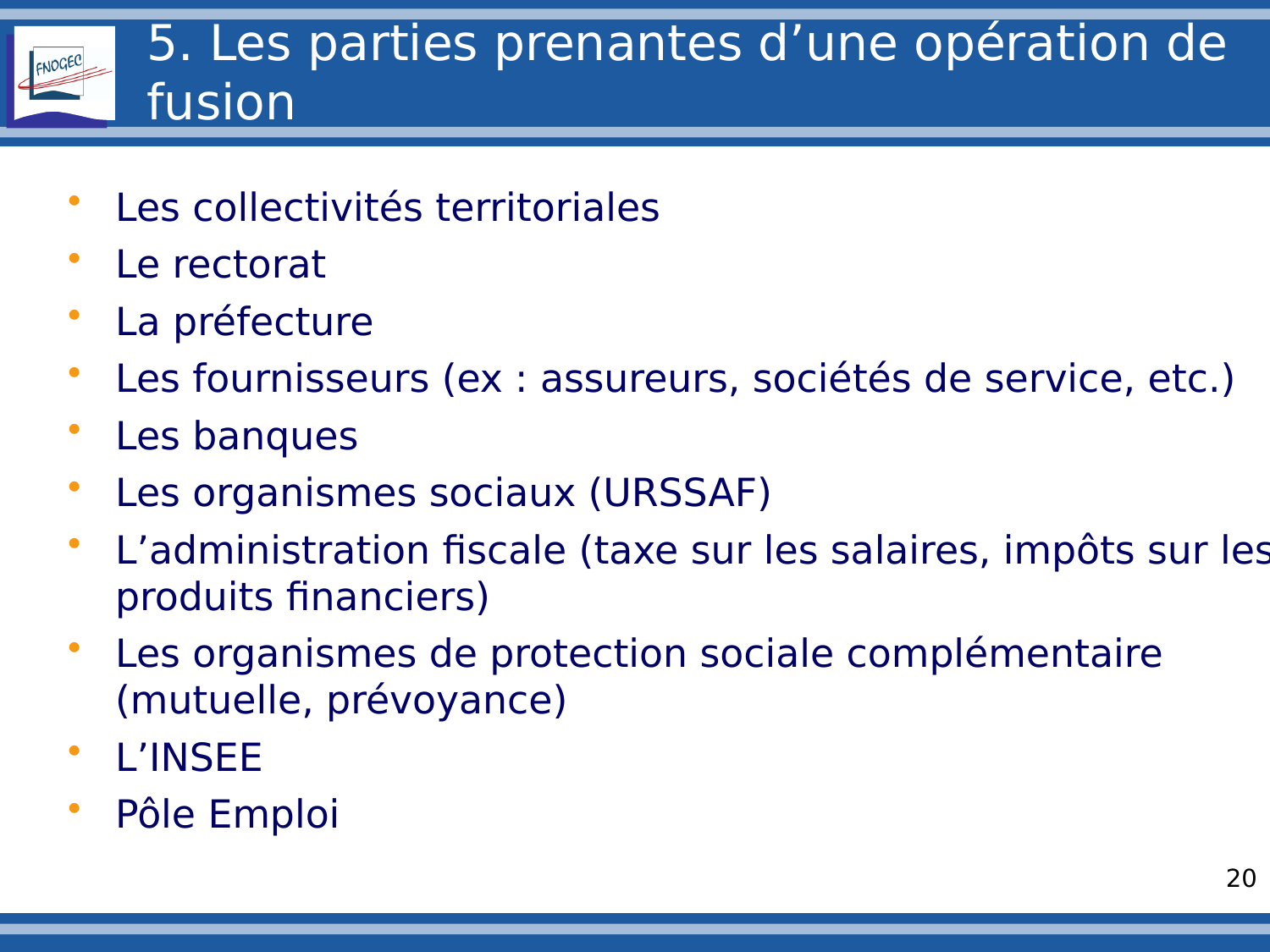

# 5. Les parties prenantes d’une opération de fusion
Les collectivités territoriales
Le rectorat
La préfecture
Les fournisseurs (ex : assureurs, sociétés de service, etc.)
Les banques
Les organismes sociaux (URSSAF)
L’administration fiscale (taxe sur les salaires, impôts sur les produits financiers)
Les organismes de protection sociale complémentaire (mutuelle, prévoyance)
L’INSEE
Pôle Emploi
20